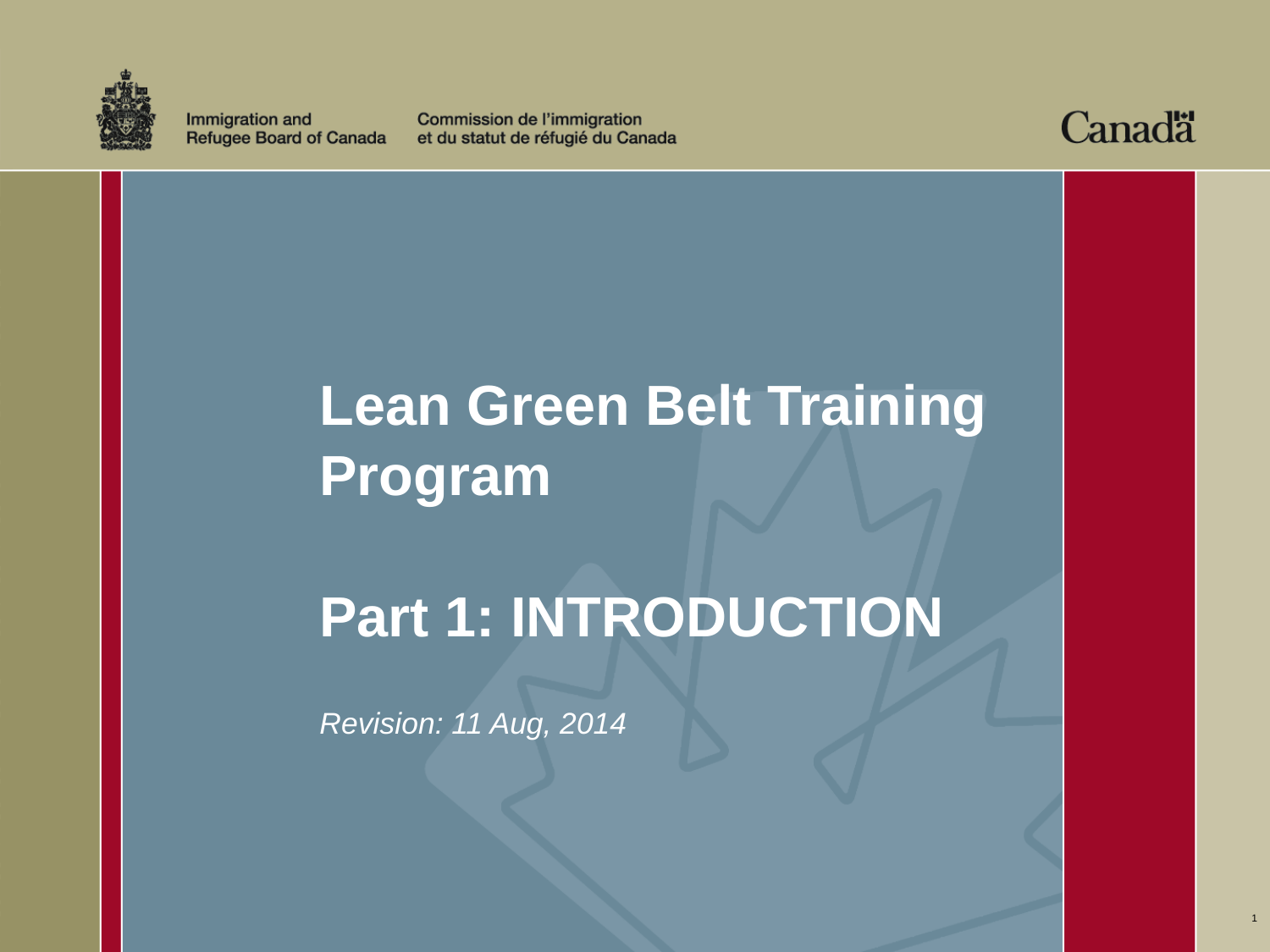

# Lean Green Belt Training Program Part 1: INTRODUCTION
Revision: 11 Aug, 2014
1